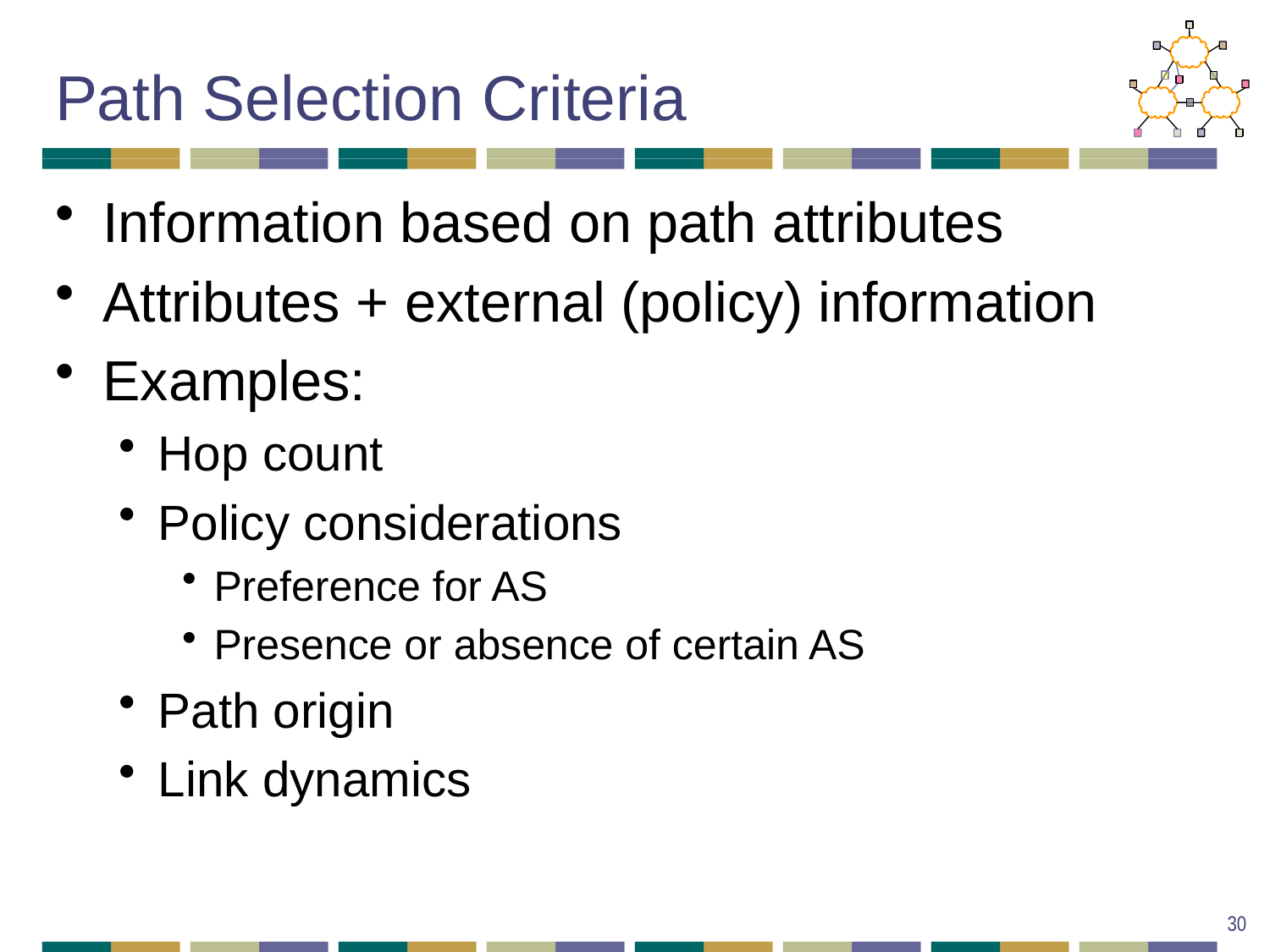

# Path Selection Criteria
Information based on path attributes
Attributes + external (policy) information
Examples:
Hop count
Policy considerations
Preference for AS
Presence or absence of certain AS
Path origin
Link dynamics
30